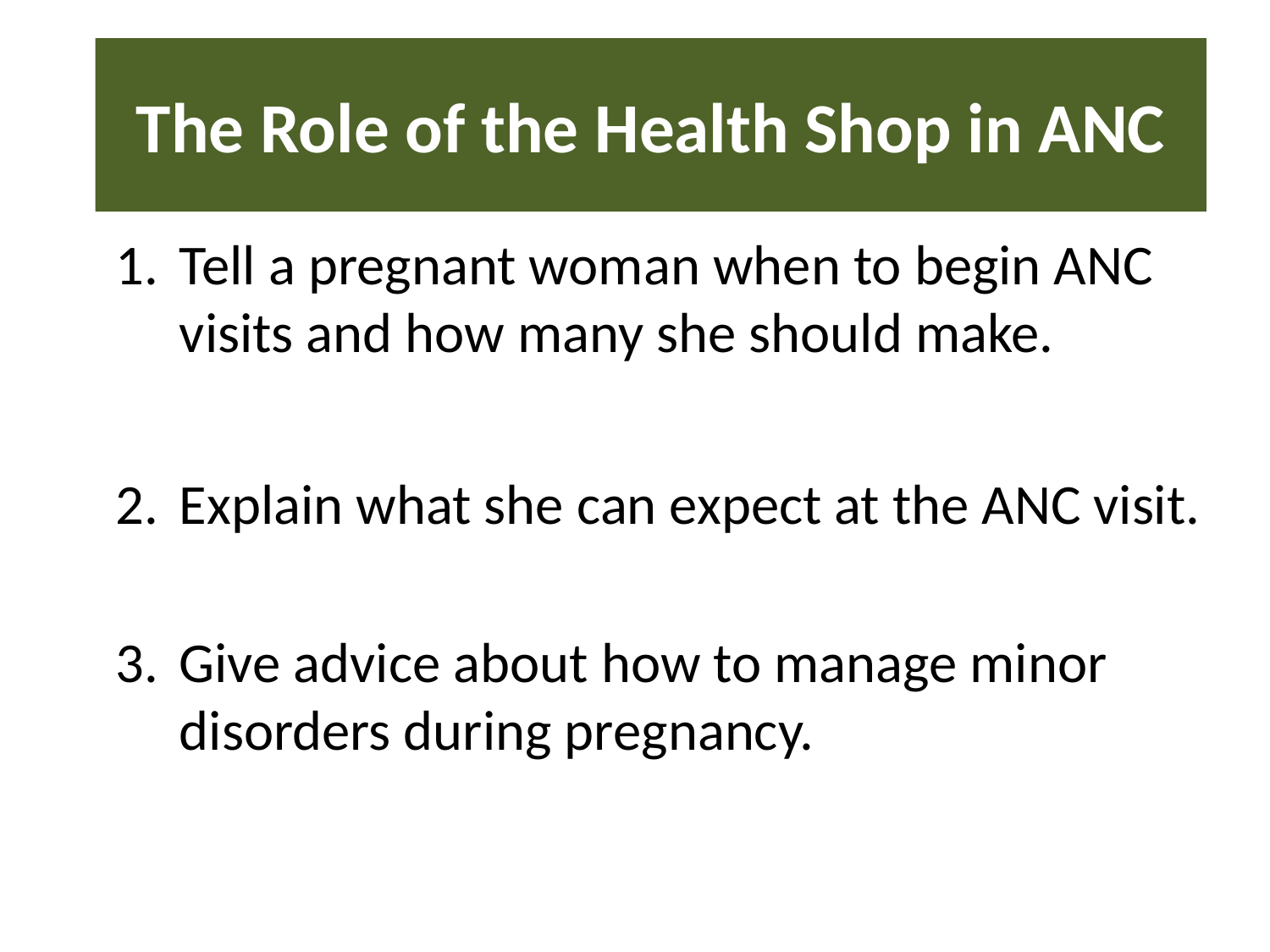

# The Role of the Health Shop in ANC
Tell a pregnant woman when to begin ANC visits and how many she should make.

Explain what she can expect at the ANC visit.

Give advice about how to manage minor disorders during pregnancy.